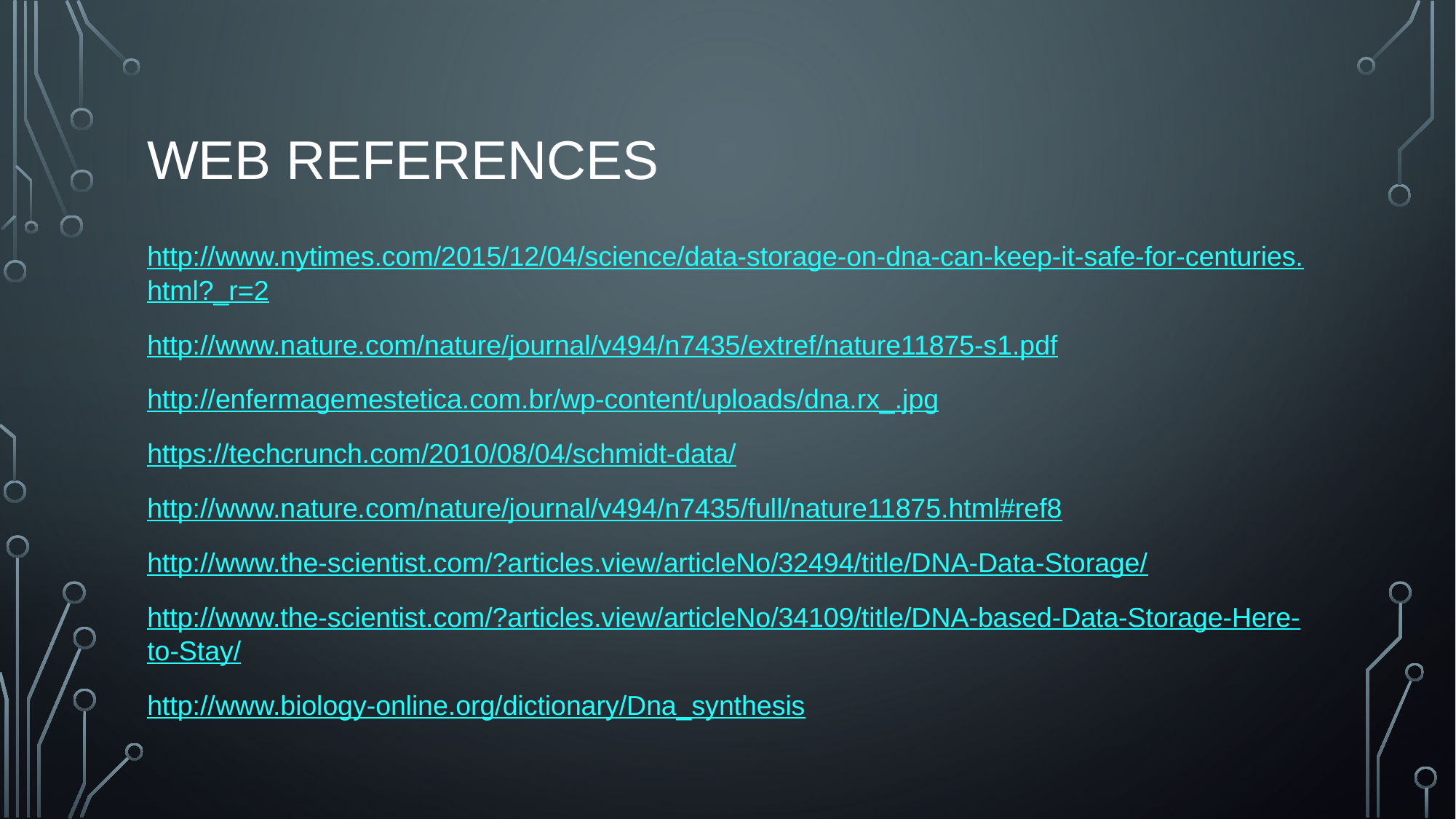

# Web References
http://www.nytimes.com/2015/12/04/science/data-storage-on-dna-can-keep-it-safe-for-centuries.html?_r=2
http://www.nature.com/nature/journal/v494/n7435/extref/nature11875-s1.pdf
http://enfermagemestetica.com.br/wp-content/uploads/dna.rx_.jpg
https://techcrunch.com/2010/08/04/schmidt-data/
http://www.nature.com/nature/journal/v494/n7435/full/nature11875.html#ref8
http://www.the-scientist.com/?articles.view/articleNo/32494/title/DNA-Data-Storage/
http://www.the-scientist.com/?articles.view/articleNo/34109/title/DNA-based-Data-Storage-Here-to-Stay/
http://www.biology-online.org/dictionary/Dna_synthesis